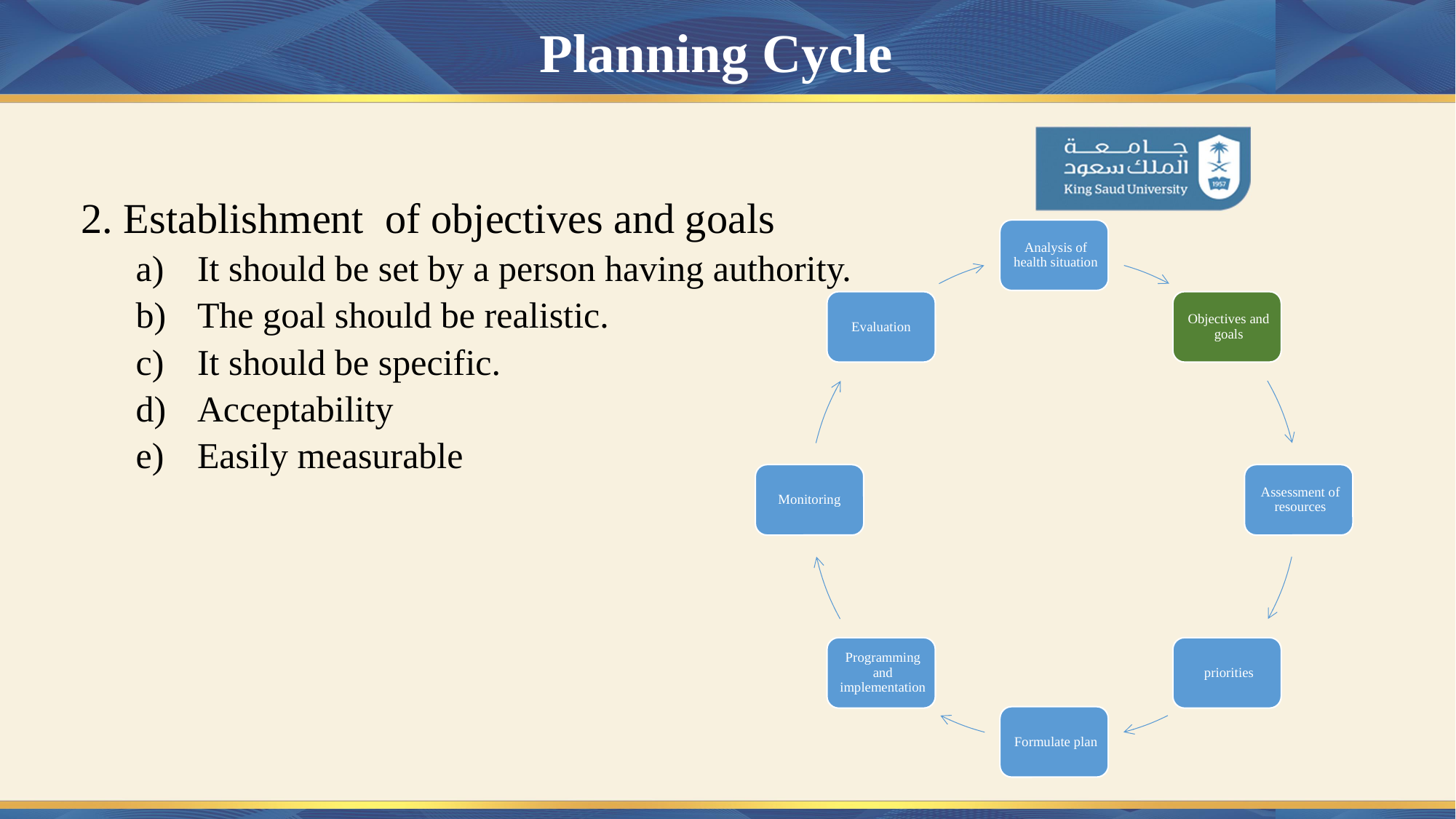

# Planning Cycle
2. Establishment  of objectives and goals
It should be set by a person having authority.
The goal should be realistic.
It should be specific.
Acceptability
Easily measurable

Analysis of health situation
Objectives and goals
Assessment of resources
priorities
Formulate plan
Programming and implementation
Monitoring
Evaluation